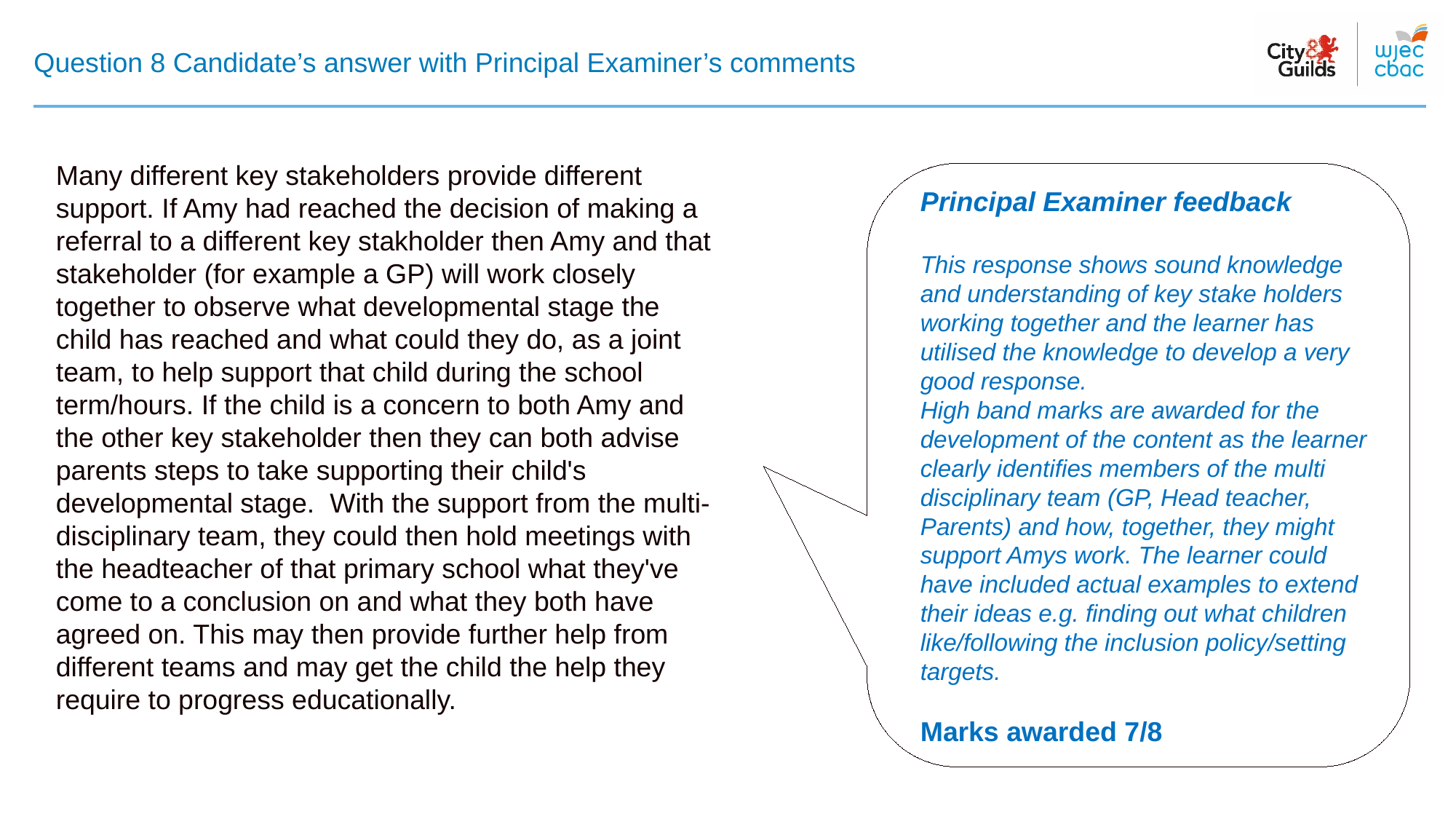

# Question 8 Candidate’s answer with Principal Examiner’s comments
Many different key stakeholders provide different support. If Amy had reached the decision of making a referral to a different key stakholder then Amy and that stakeholder (for example a GP) will work closely together to observe what developmental stage the child has reached and what could they do, as a joint team, to help support that child during the school term/hours. If the child is a concern to both Amy and the other key stakeholder then they can both advise parents steps to take supporting their child's developmental stage.  With the support from the multi-disciplinary team, they could then hold meetings with the headteacher of that primary school what they've come to a conclusion on and what they both have agreed on. This may then provide further help from different teams and may get the child the help they require to progress educationally.

Principal Examiner feedback
This response shows sound knowledge and understanding of key stake holders working together and the learner has utilised the knowledge to develop a very good response.
High band marks are awarded for the development of the content as the learner clearly identifies members of the multi disciplinary team (GP, Head teacher, Parents) and how, together, they might support Amys work. The learner could have included actual examples to extend their ideas e.g. finding out what children like/following the inclusion policy/setting targets.
Marks awarded 7/8